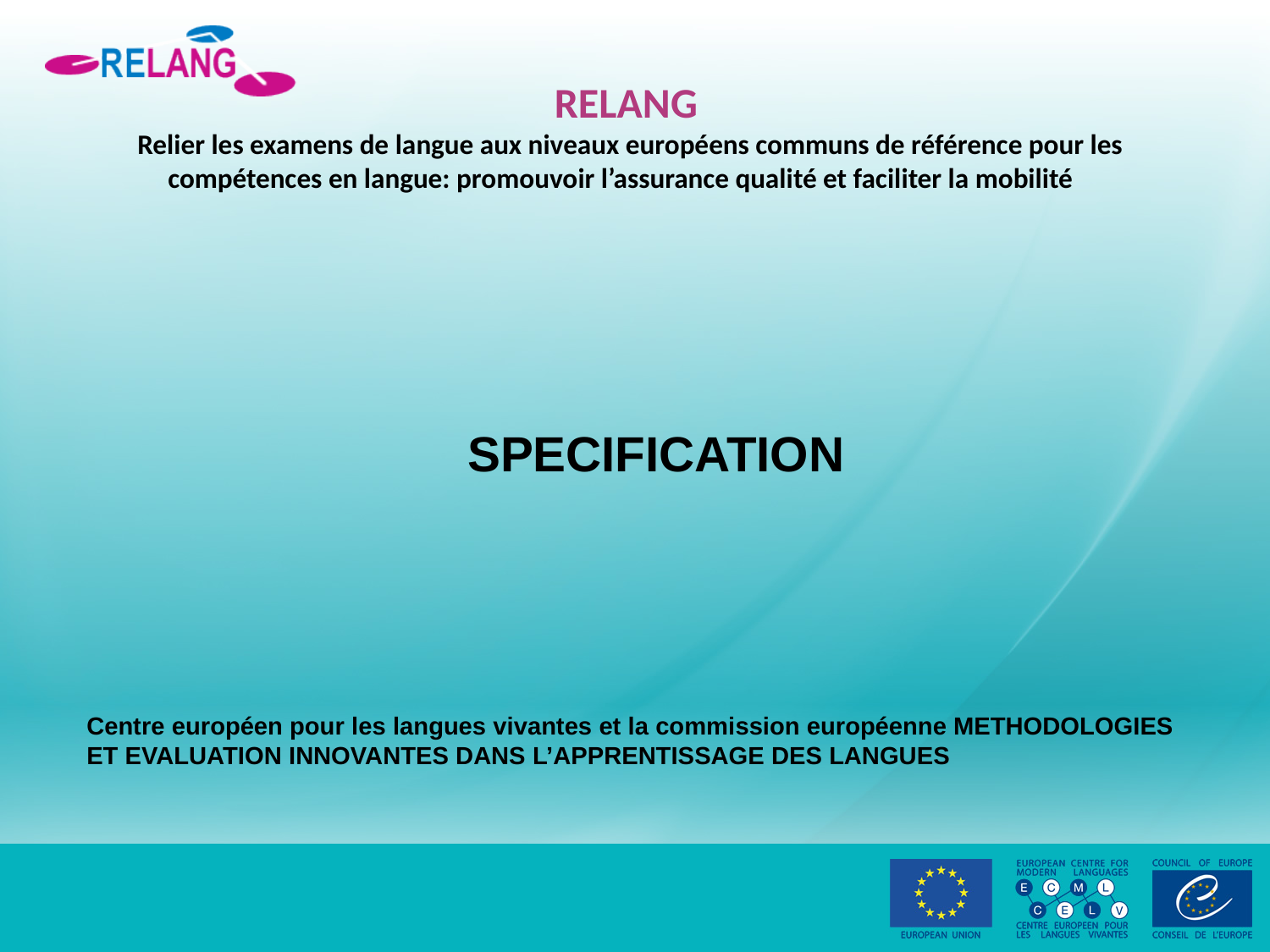

# RELANG Relier les examens de langue aux niveaux européens communs de référence pour les compétences en langue: promouvoir l’assurance qualité et faciliter la mobilité

			SPECIFICATION

Centre européen pour les langues vivantes et la commission européenne METHODOLOGIES ET EVALUATION INNOVANTES DANS L’APPRENTISSAGE DES LANGUES